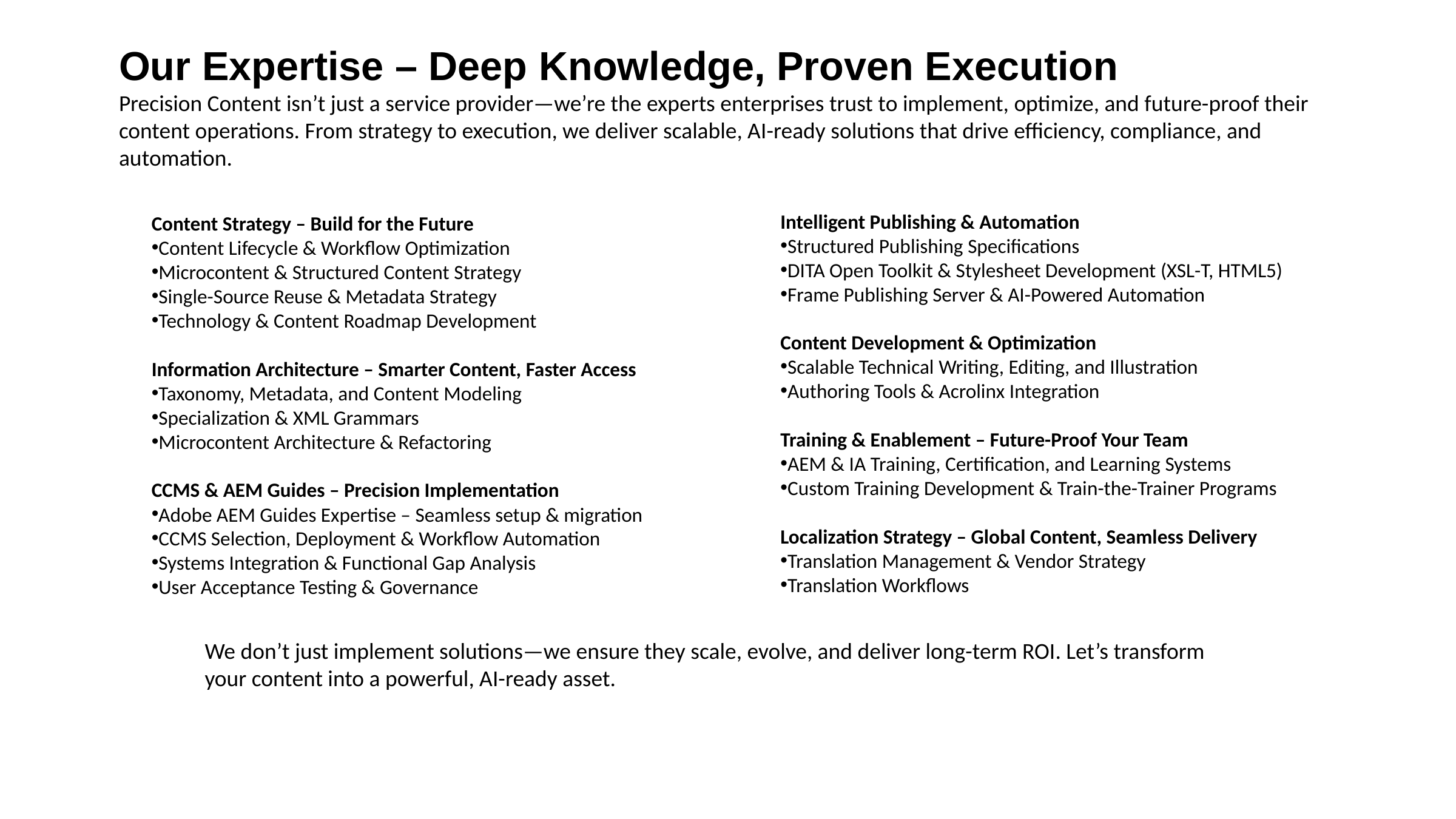

Our Expertise – Deep Knowledge, Proven Execution
Precision Content isn’t just a service provider—we’re the experts enterprises trust to implement, optimize, and future-proof their content operations. From strategy to execution, we deliver scalable, AI-ready solutions that drive efficiency, compliance, and automation.

Intelligent Publishing & Automation
Structured Publishing Specifications
DITA Open Toolkit & Stylesheet Development (XSL-T, HTML5)
Frame Publishing Server & AI-Powered Automation

Content Development & Optimization
Scalable Technical Writing, Editing, and Illustration
Authoring Tools & Acrolinx Integration

Training & Enablement – Future-Proof Your Team
AEM & IA Training, Certification, and Learning Systems
Custom Training Development & Train-the-Trainer Programs

Localization Strategy – Global Content, Seamless Delivery
Translation Management & Vendor Strategy
Translation Workflows

Content Strategy – Build for the Future
Content Lifecycle & Workflow Optimization
Microcontent & Structured Content Strategy
Single-Source Reuse & Metadata Strategy
Technology & Content Roadmap Development

Information Architecture – Smarter Content, Faster Access
Taxonomy, Metadata, and Content Modeling
Specialization & XML Grammars
Microcontent Architecture & Refactoring

CCMS & AEM Guides – Precision Implementation
Adobe AEM Guides Expertise – Seamless setup & migration
CCMS Selection, Deployment & Workflow Automation
Systems Integration & Functional Gap Analysis
User Acceptance Testing & Governance
We don’t just implement solutions—we ensure they scale, evolve, and deliver long-term ROI. Let’s transform your content into a powerful, AI-ready asset.